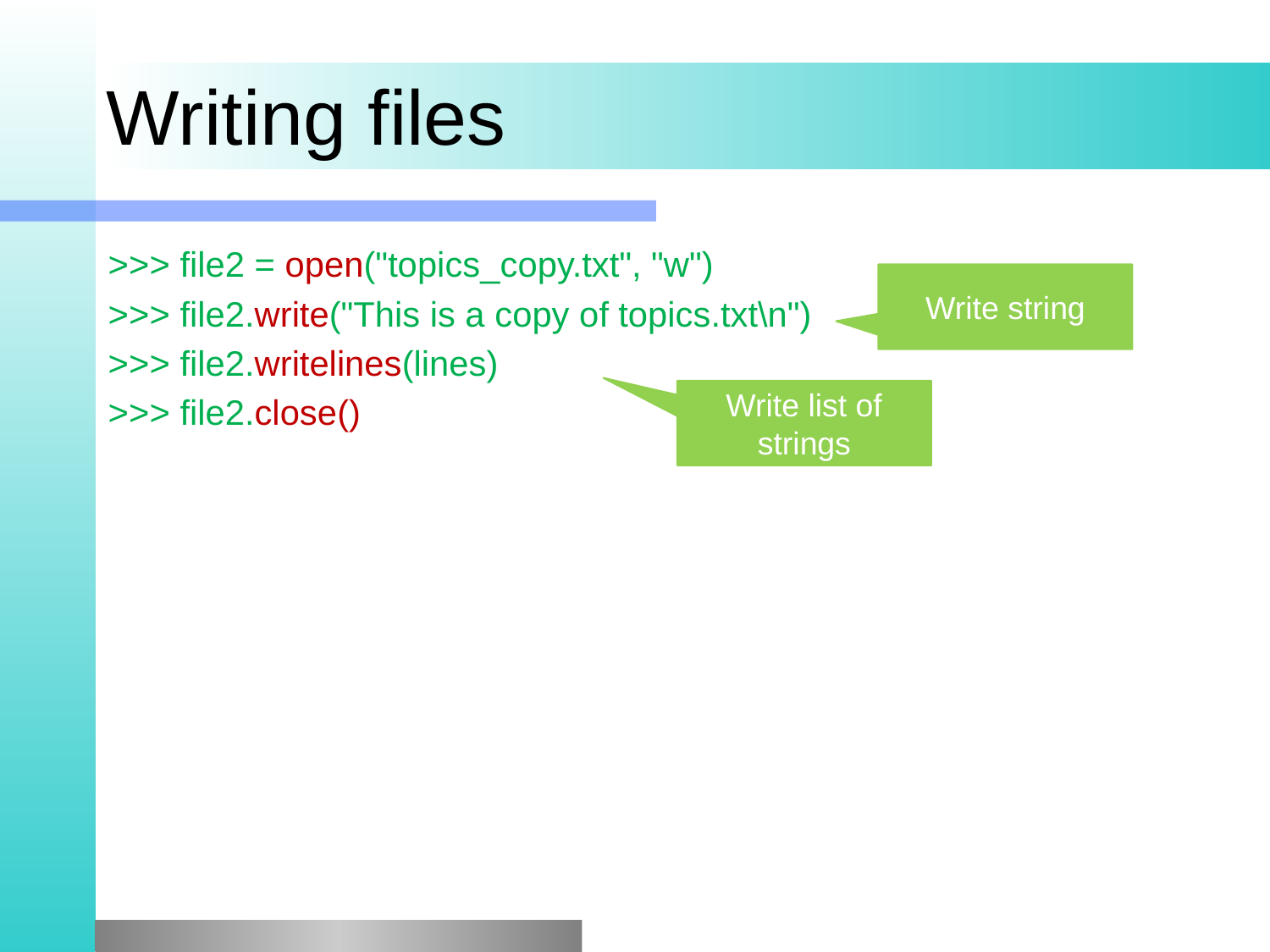

# Writing files
>>> file2 = open("topics_copy.txt", "w")
>>> file2.write("This is a copy of topics.txt\n")
>>> file2.writelines(lines)
>>> file2.close()

Write string
Write list of strings